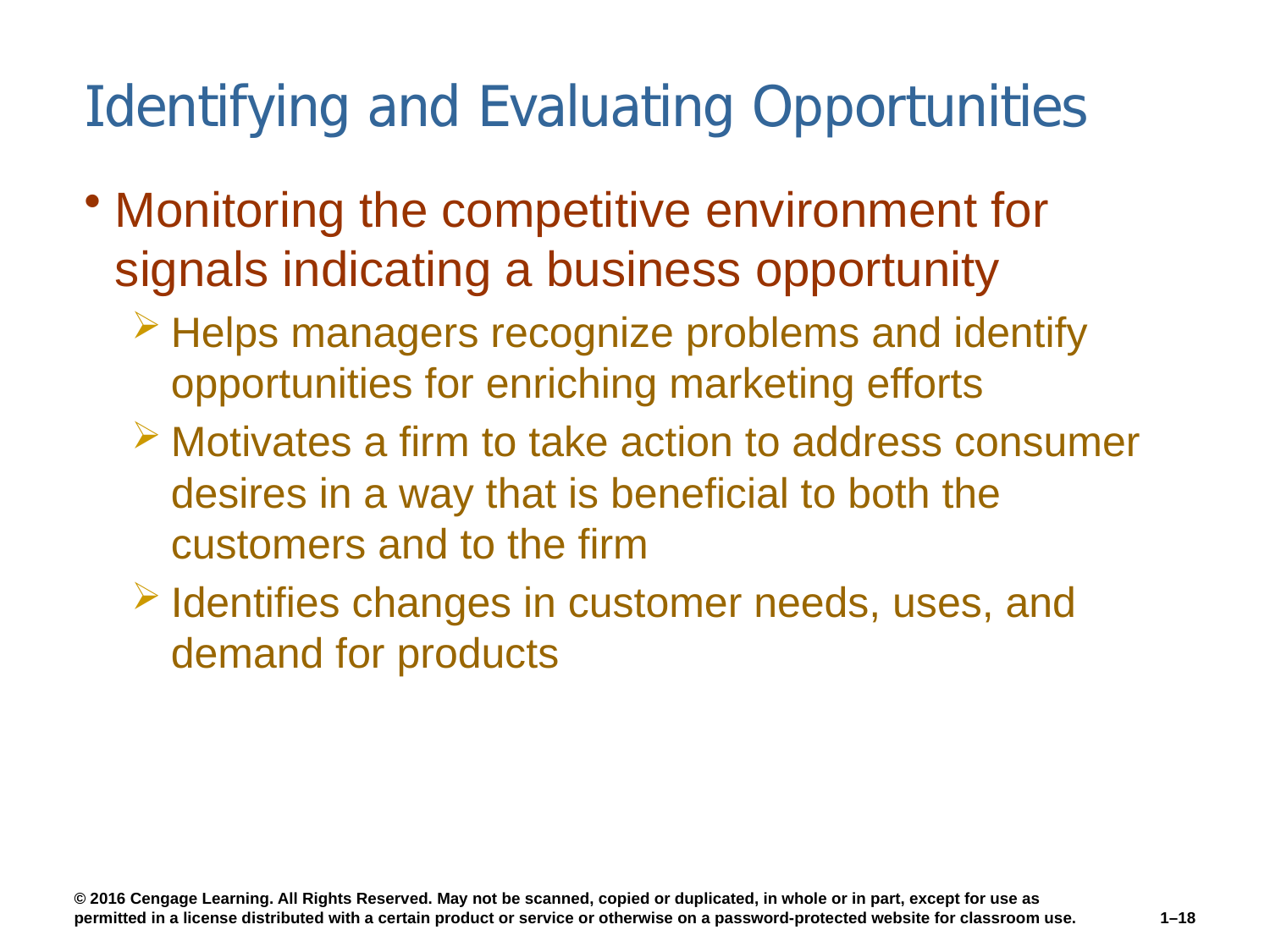

# Identifying and Evaluating Opportunities
Monitoring the competitive environment for signals indicating a business opportunity
Helps managers recognize problems and identify opportunities for enriching marketing efforts
Motivates a firm to take action to address consumer desires in a way that is beneficial to both the customers and to the firm
Identifies changes in customer needs, uses, and demand for products

1–18
© 2016 Cengage Learning. All Rights Reserved. May not be scanned, copied or duplicated, in whole or in part, except for use as permitted in a license distributed with a certain product or service or otherwise on a password-protected website for classroom use.